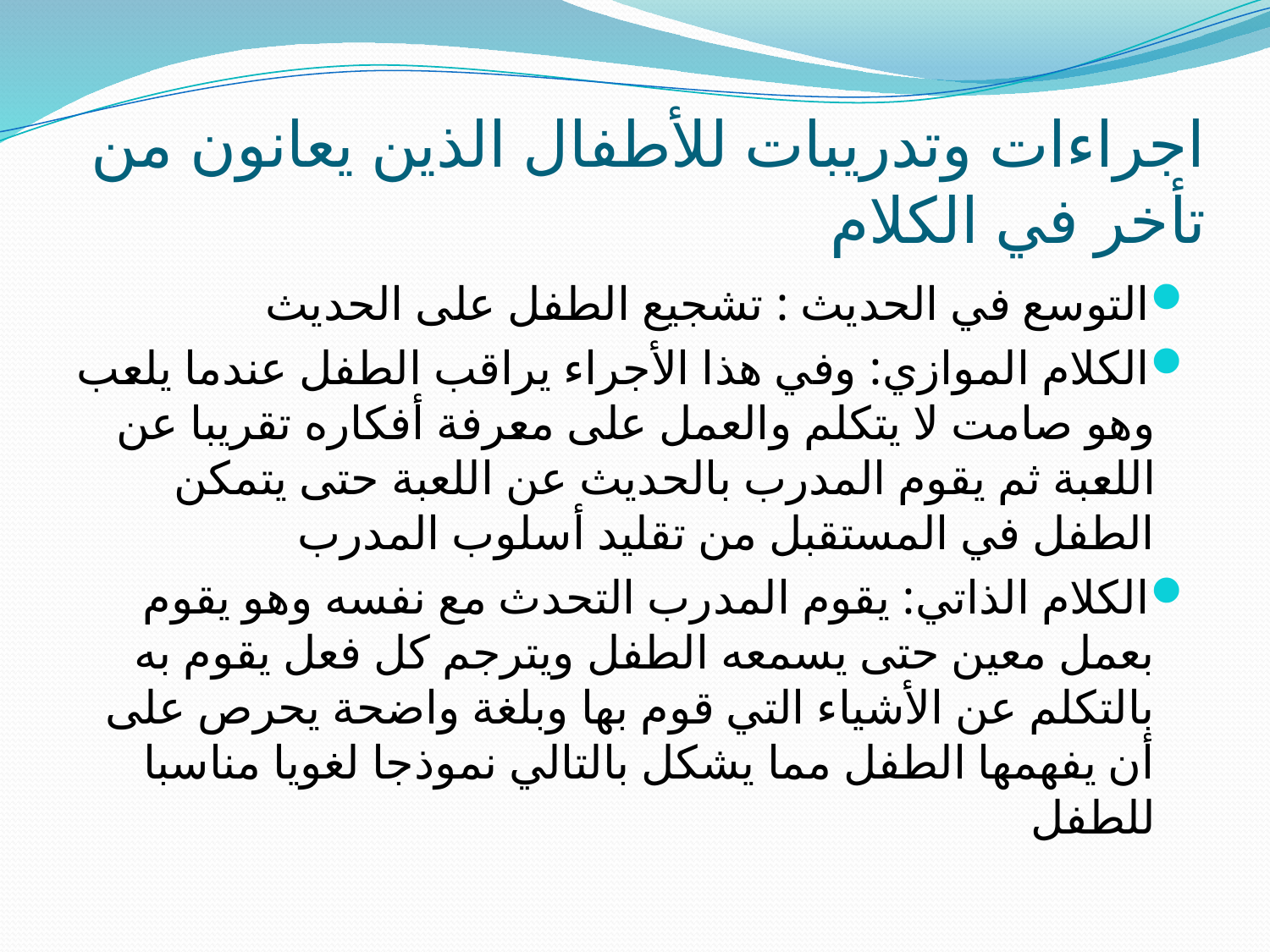

# اجراءات وتدريبات للأطفال الذين يعانون من تأخر في الكلام
التوسع في الحديث : تشجيع الطفل على الحديث
الكلام الموازي: وفي هذا الأجراء يراقب الطفل عندما يلعب وهو صامت لا يتكلم والعمل على معرفة أفكاره تقريبا عن اللعبة ثم يقوم المدرب بالحديث عن اللعبة حتى يتمكن الطفل في المستقبل من تقليد أسلوب المدرب
الكلام الذاتي: يقوم المدرب التحدث مع نفسه وهو يقوم بعمل معين حتى يسمعه الطفل ويترجم كل فعل يقوم به بالتكلم عن الأشياء التي قوم بها وبلغة واضحة يحرص على أن يفهمها الطفل مما يشكل بالتالي نموذجا لغويا مناسبا للطفل